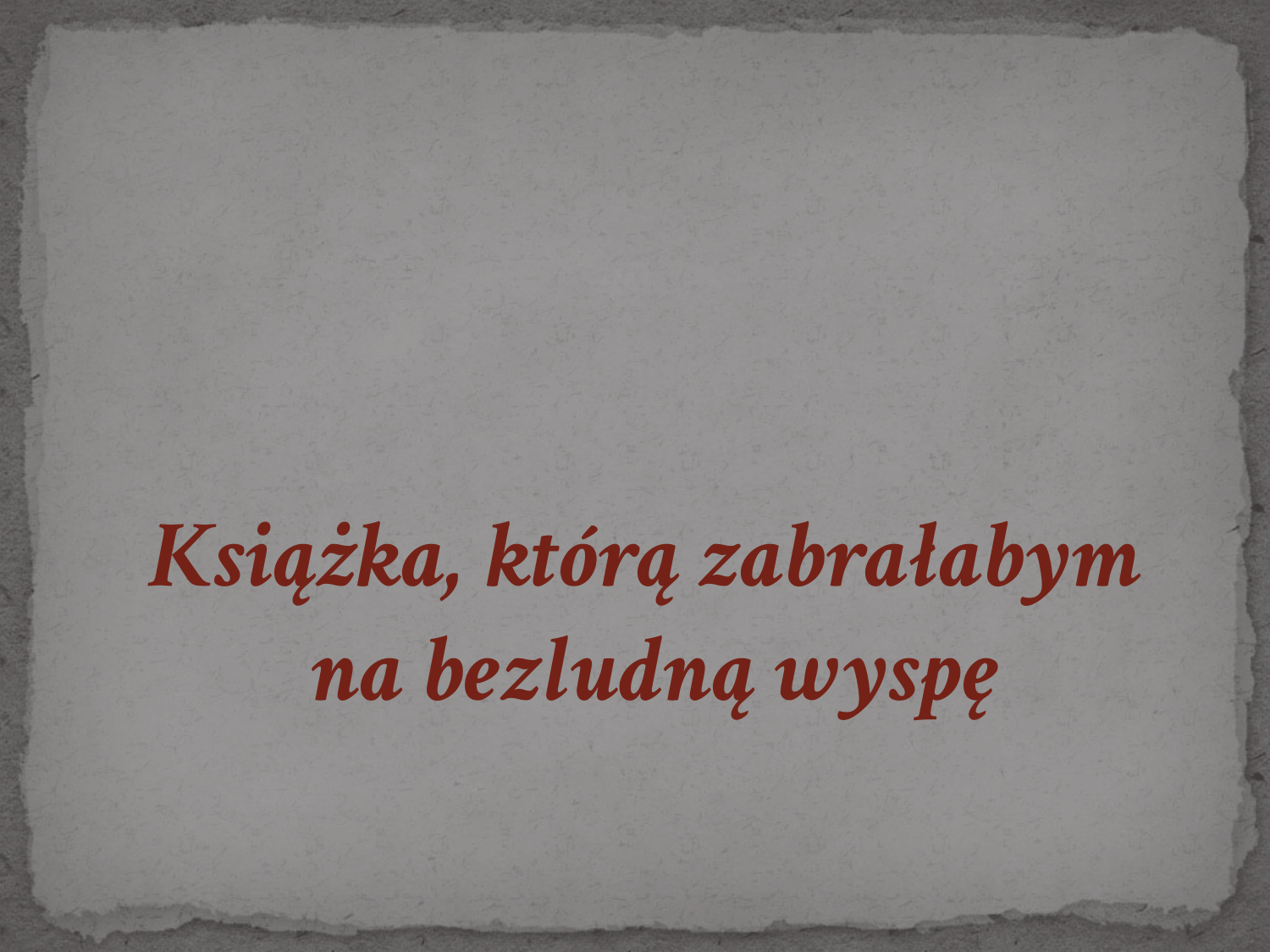

# Książka, którą zabrałabym na bezludną wyspę